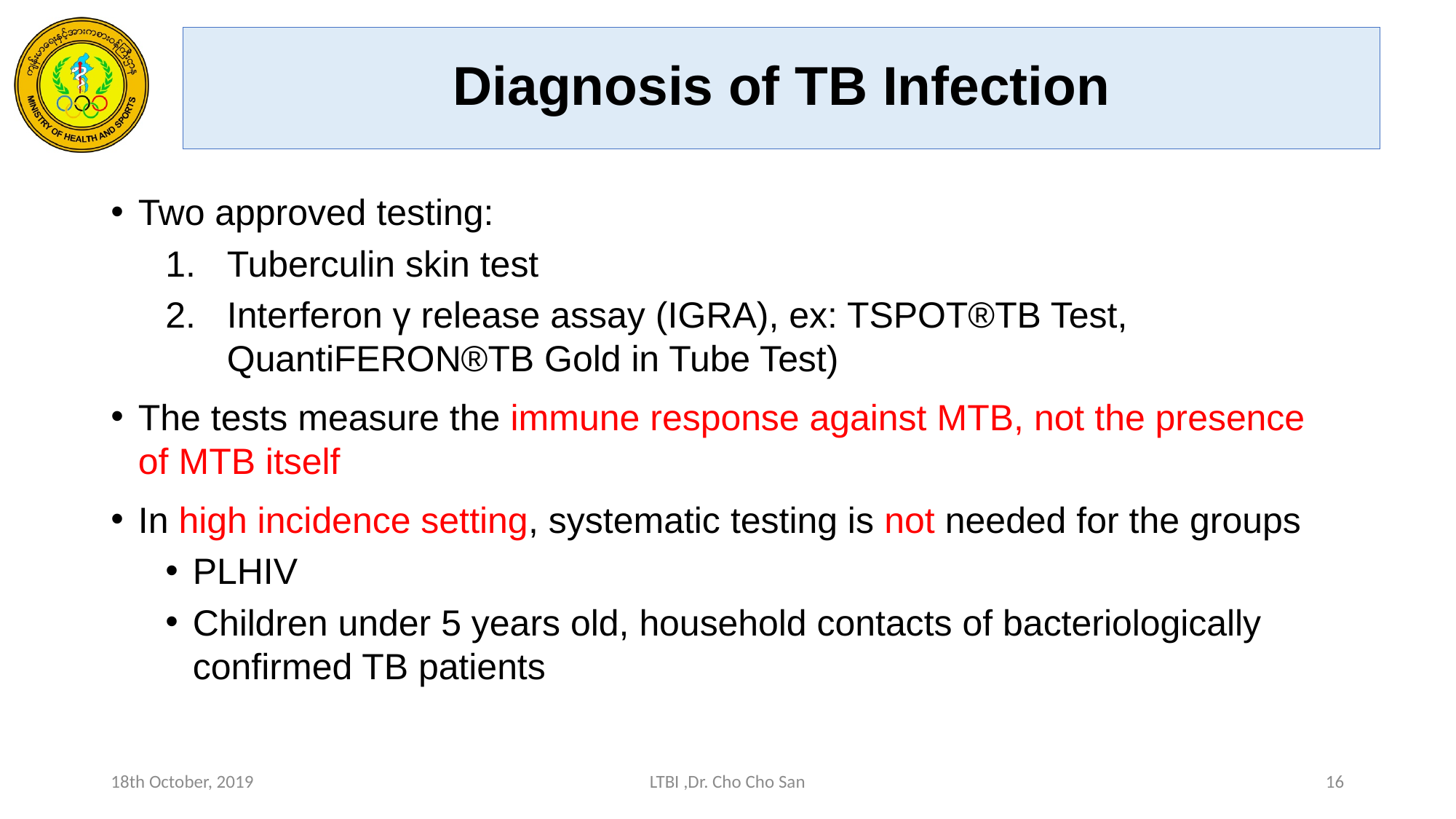

# Diagnosis of TB Infection
Two approved testing:
Tuberculin skin test
Interferon γ release assay (IGRA), ex: TSPOT®TB Test, QuantiFERON®TB Gold in Tube Test)
The tests measure the immune response against MTB, not the presence of MTB itself
In high incidence setting, systematic testing is not needed for the groups
PLHIV
Children under 5 years old, household contacts of bacteriologically confirmed TB patients
18th October, 2019
LTBI ,Dr. Cho Cho San
16